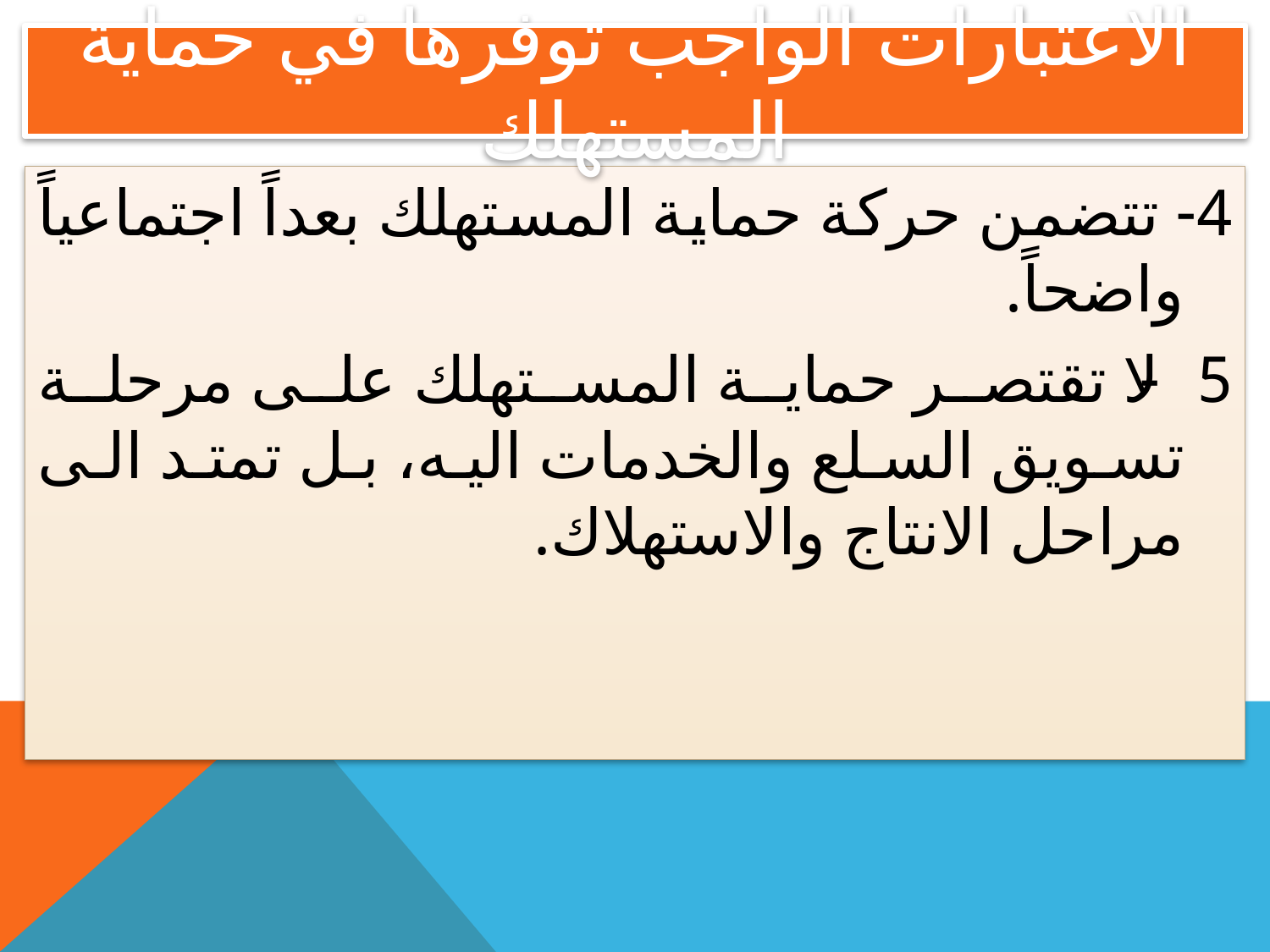

# الاعتبارات الواجب توفرها في حماية المستهلك
4- تتضمن حركة حماية المستهلك بعداً اجتماعياً واضحاً.
5- لا تقتصر حماية المستهلك على مرحلة تسويق السلع والخدمات اليه، بل تمتد الى مراحل الانتاج والاستهلاك.